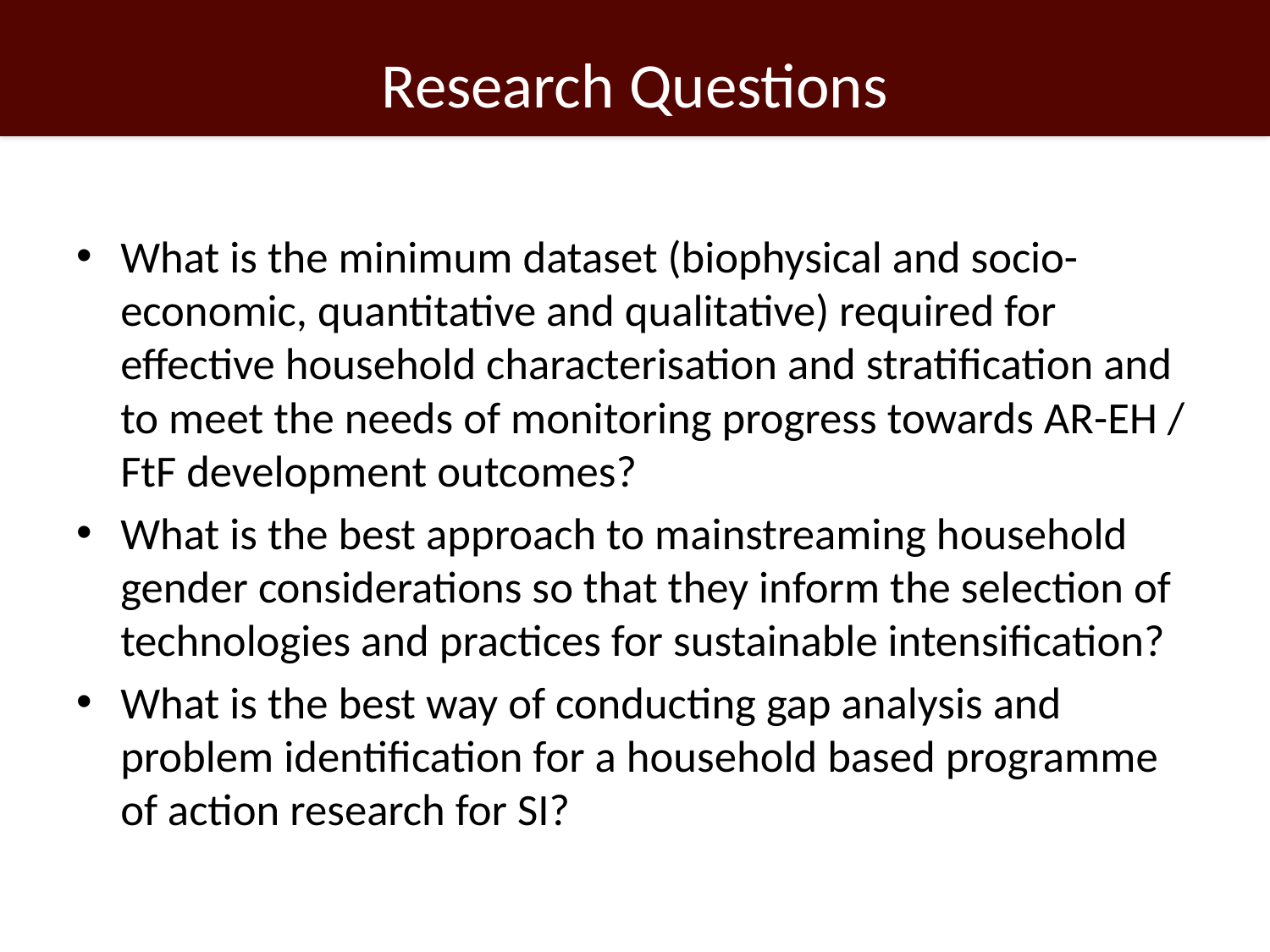

# Research Questions
What is the minimum dataset (biophysical and socio-economic, quantitative and qualitative) required for effective household characterisation and stratification and to meet the needs of monitoring progress towards AR-EH / FtF development outcomes?
What is the best approach to mainstreaming household gender considerations so that they inform the selection of technologies and practices for sustainable intensification?
What is the best way of conducting gap analysis and problem identification for a household based programme of action research for SI?